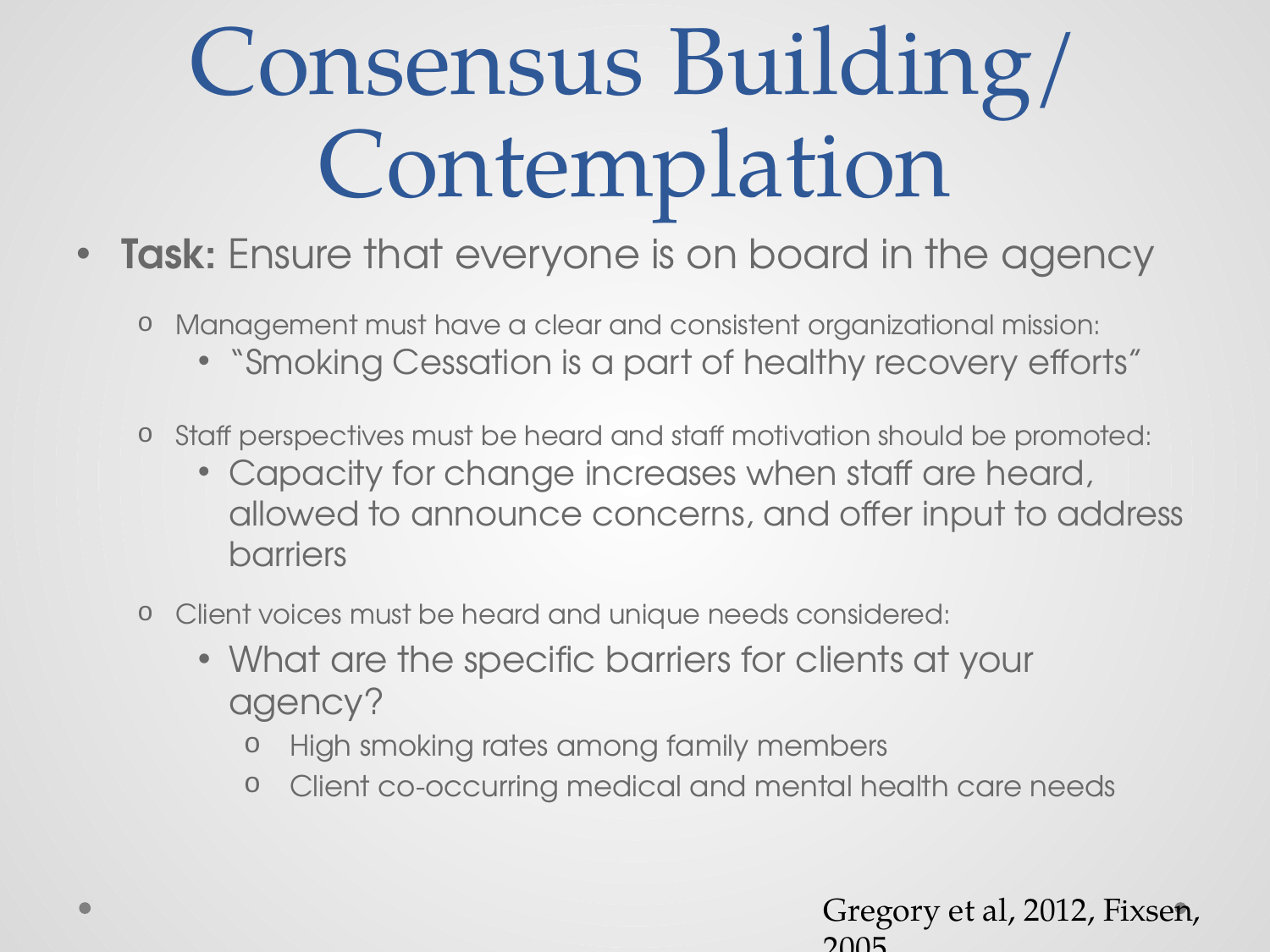

# Consensus Building/ Contemplation
Task: Ensure that everyone is on board in the agency

Management must have a clear and consistent organizational mission:
“Smoking Cessation is a part of healthy recovery efforts”

Staff perspectives must be heard and staff motivation should be promoted:
Capacity for change increases when staff are heard, allowed to announce concerns, and offer input to address barriers

Client voices must be heard and unique needs considered:
What are the specific barriers for clients at your agency?
High smoking rates among family members
Client co-occurring medical and mental health care needs

Gregory et al, 2012, Fixsen, 2005